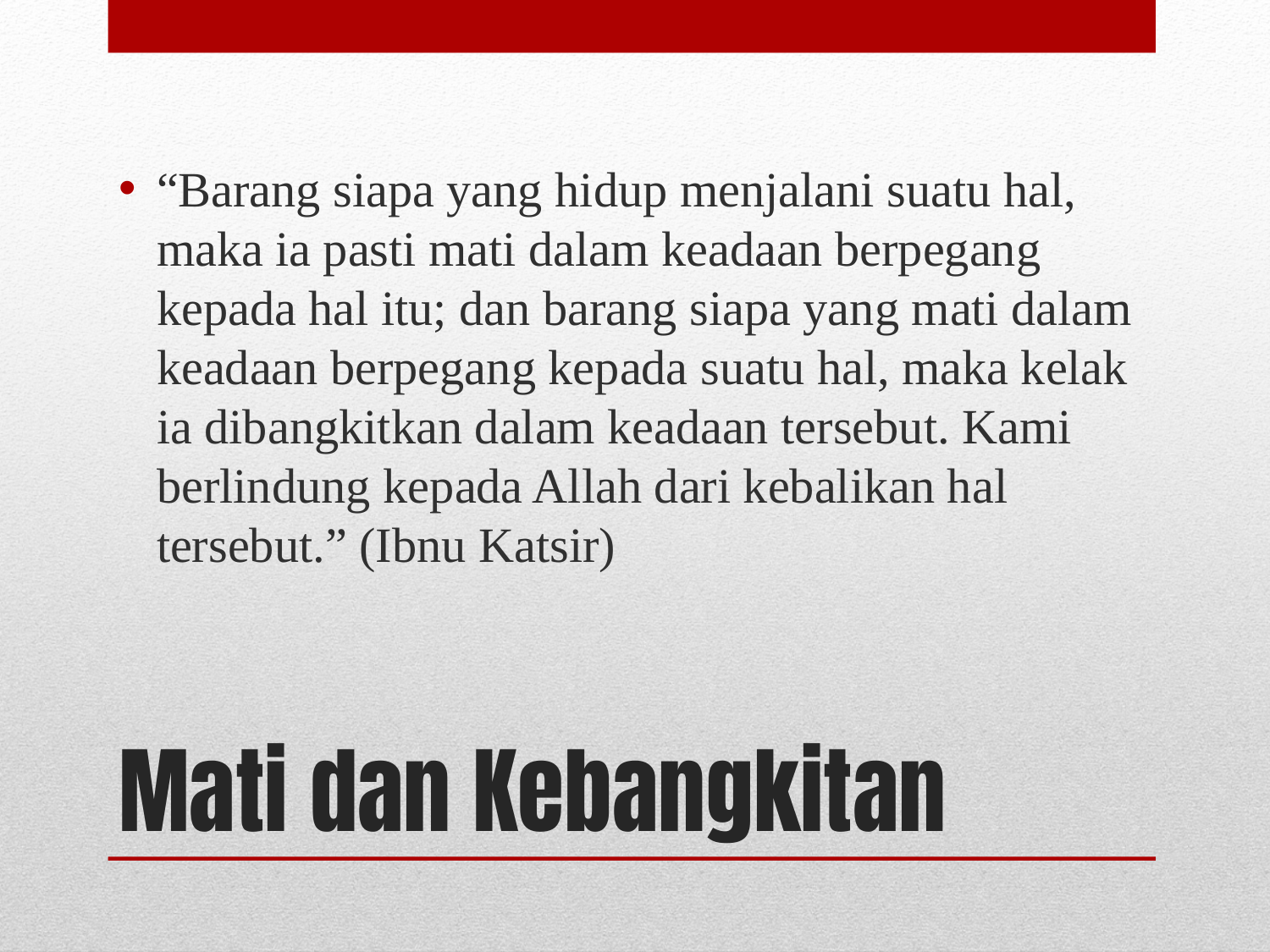

“Barang siapa yang hidup menjalani suatu hal, maka ia pasti mati dalam keadaan berpegang kepada hal itu; dan barang siapa yang mati dalam keadaan berpegang kepada suatu hal, maka kelak ia dibangkitkan dalam keadaan tersebut. Kami berlindung kepada Allah dari kebalikan hal tersebut.” (Ibnu Katsir)
# Mati dan Kebangkitan